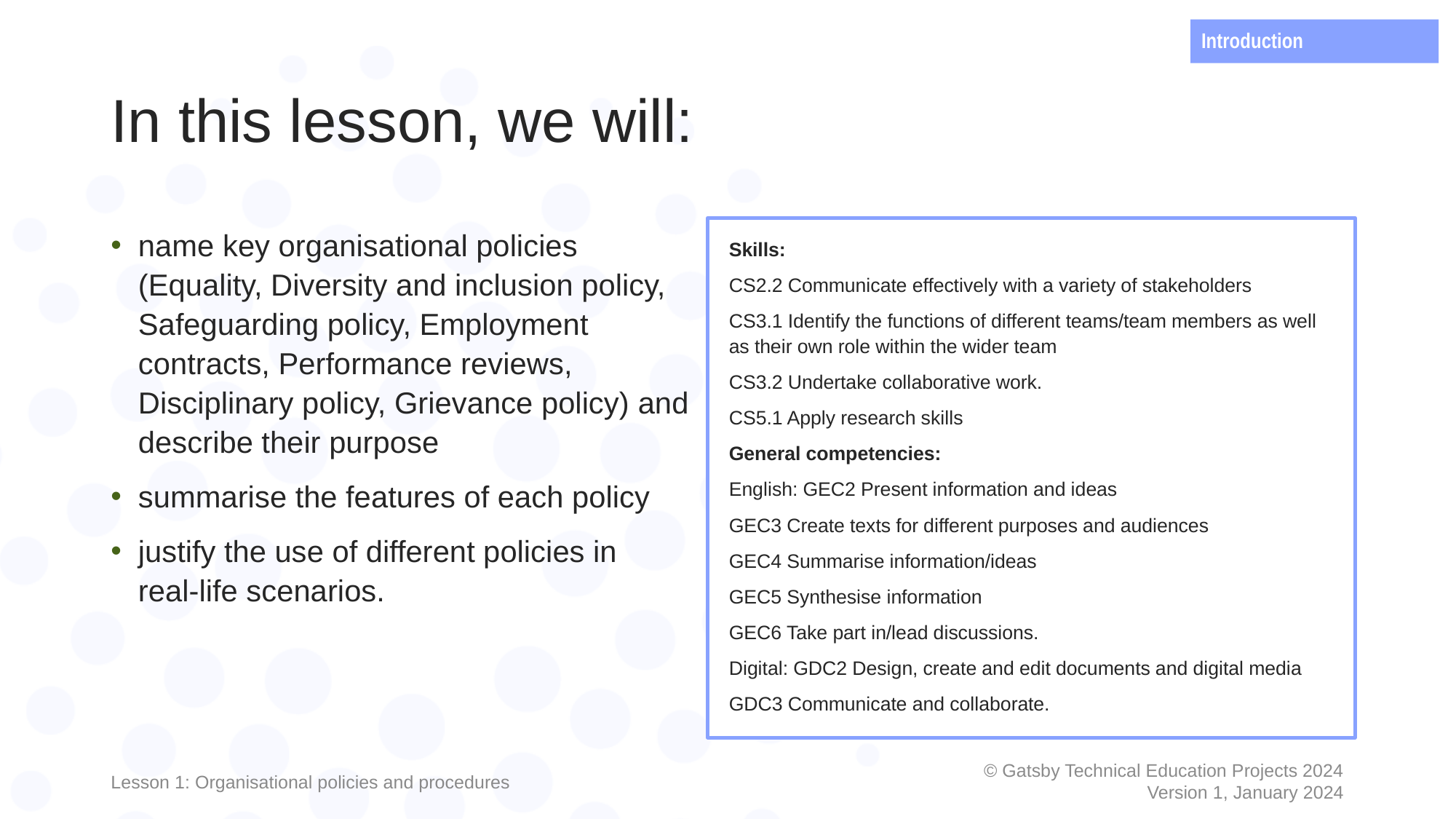

Introduction
# In this lesson, we will:
name key organisational policies (Equality, Diversity and inclusion policy, Safeguarding policy, Employment contracts, Performance reviews, Disciplinary policy, Grievance policy) and describe their purpose
summarise the features of each policy
justify the use of different policies in
real-life scenarios.
Skills:
CS2.2 Communicate effectively with a variety of stakeholders
CS3.1 Identify the functions of different teams/team members as well as their own role within the wider team
CS3.2 Undertake collaborative work.
CS5.1 Apply research skills
General competencies:
English: GEC2 Present information and ideas
GEC3 Create texts for different purposes and audiences
GEC4 Summarise information/ideas
GEC5 Synthesise information
GEC6 Take part in/lead discussions.
Digital: GDC2 Design, create and edit documents and digital media
GDC3 Communicate and collaborate.
Lesson 1: Organisational policies and procedures